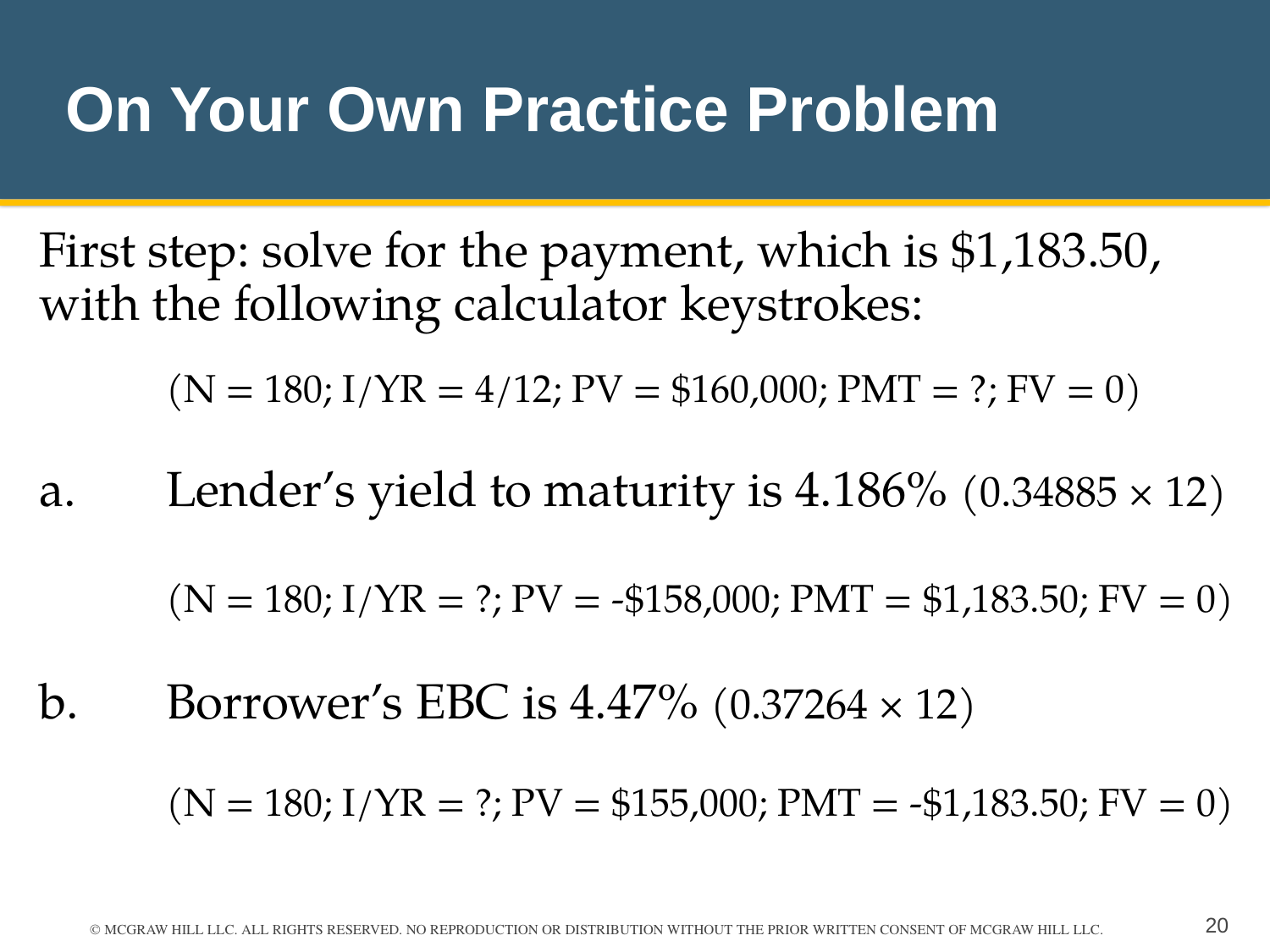

# On Your Own Practice Problem
First step: solve for the payment, which is $1,183.50, with the following calculator keystrokes:

	(N = 180; I/YR = 4/12; PV = $160,000; PMT = ?; FV = 0)

a.	Lender’s yield to maturity is 4.186% (0.34885 × 12)

	(N = 180; I/YR = ?; PV = -$158,000; PMT = $1,183.50; FV = 0)

b. 	Borrower’s EBC is 4.47% (0.37264 × 12)

	(N = 180; I/YR = ?; PV = $155,000; PMT = -$1,183.50; FV = 0)

© MCGRAW HILL LLC. ALL RIGHTS RESERVED. NO REPRODUCTION OR DISTRIBUTION WITHOUT THE PRIOR WRITTEN CONSENT OF MCGRAW HILL LLC.
20